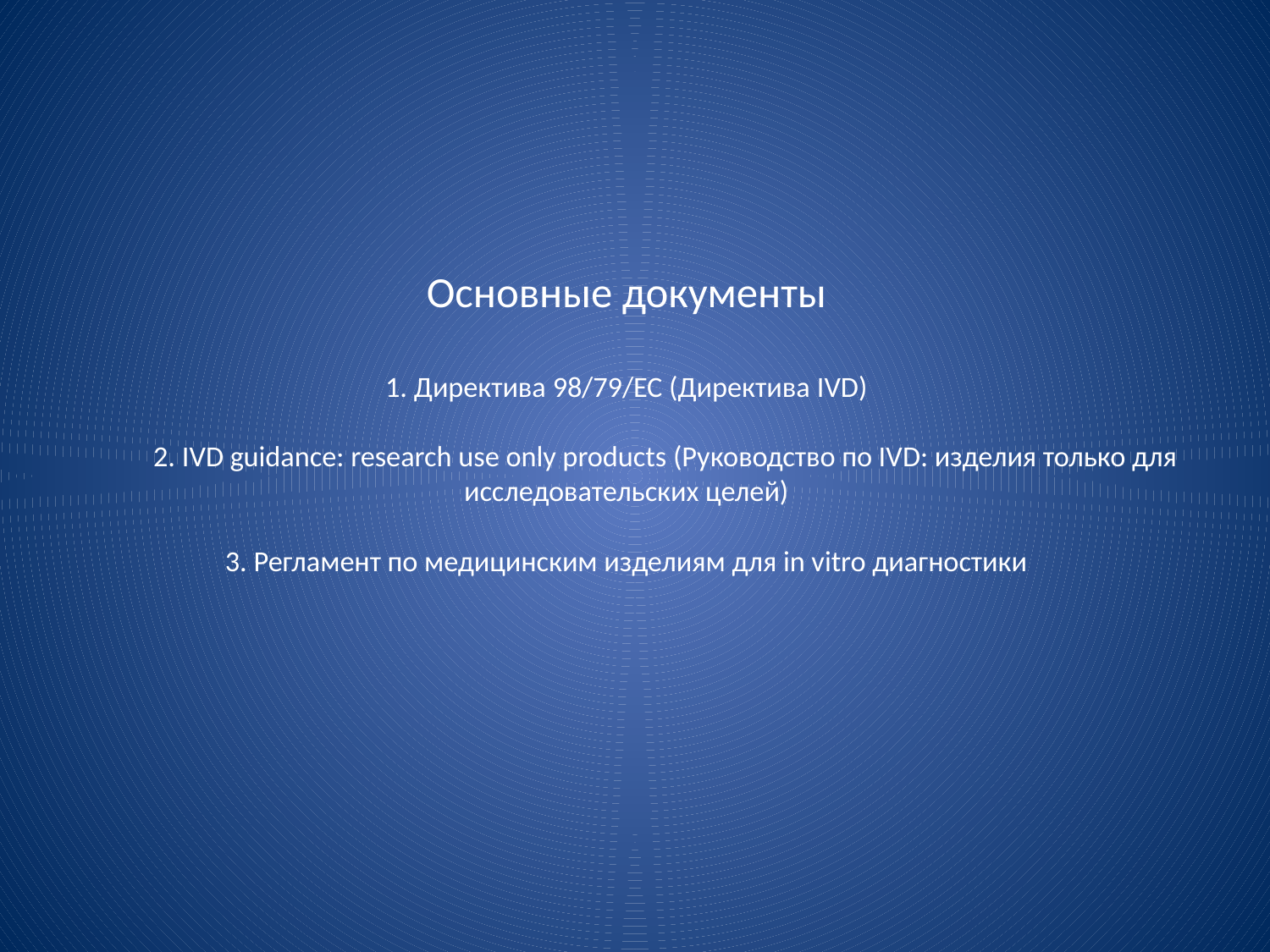

# Основные документы 1. Директива 98/79/ЕС (Директива IVD) 2. IVD guidance: research use only products (Руководство по IVD: изделия только для исследовательских целей) 3. Регламент по медицинским изделиям для in vitro диагностики